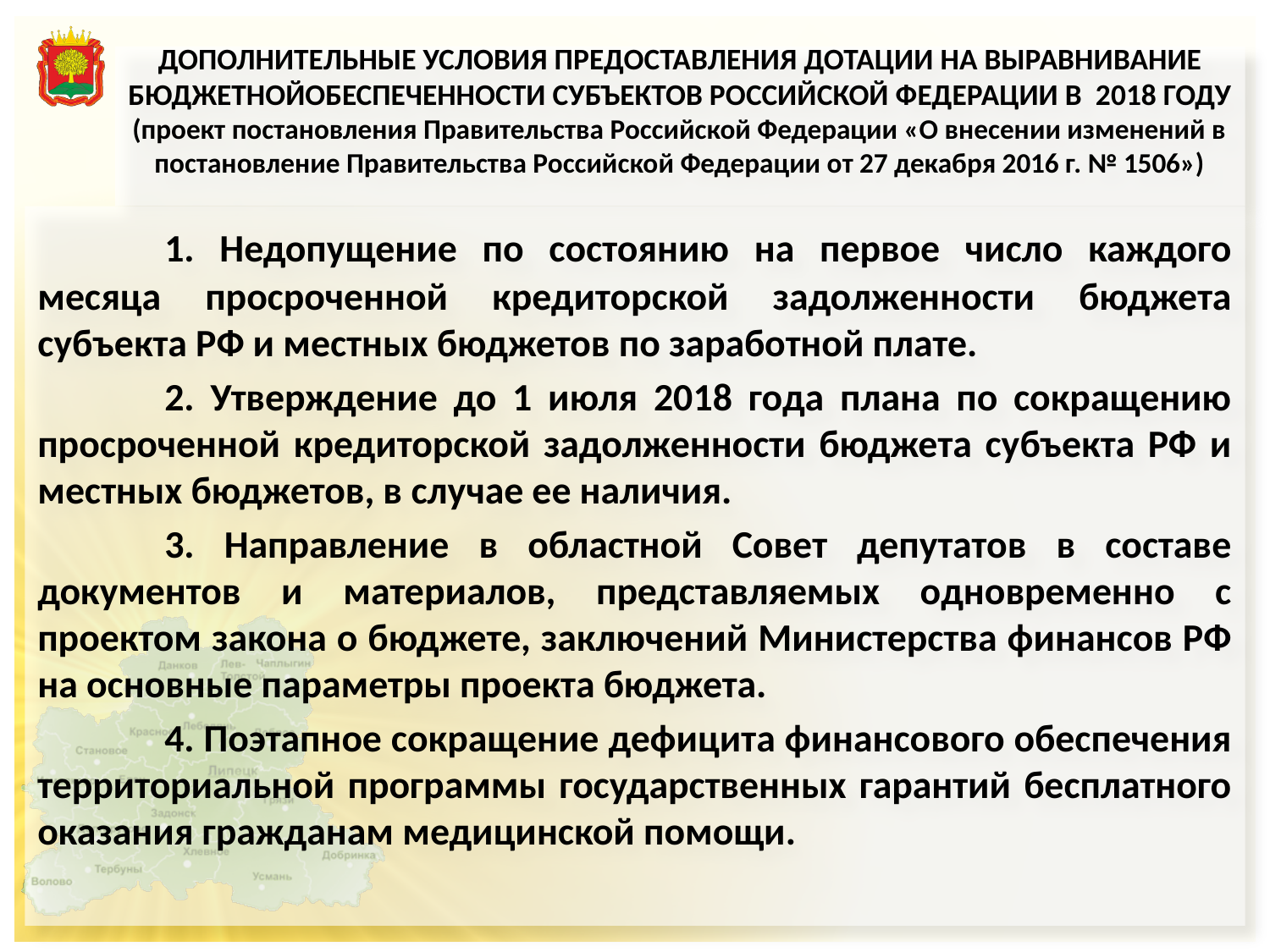

# ДОПОЛНИТЕЛЬНЫЕ УСЛОВИЯ ПРЕДОСТАВЛЕНИЯ ДОТАЦИИ НА ВЫРАВНИВАНИЕ БЮДЖЕТНОЙОБЕСПЕЧЕННОСТИ СУБЪЕКТОВ РОССИЙСКОЙ ФЕДЕРАЦИИ В  2018 ГОДУ (проект постановления Правительства Российской Федерации «О внесении изменений в постановление Правительства Российской Федерации от 27 декабря 2016 г. № 1506»)
	1. Недопущение по состоянию на первое число каждого месяца просроченной кредиторской задолженности бюджета субъекта РФ и местных бюджетов по заработной плате.
	2. Утверждение до 1 июля 2018 года плана по сокращению просроченной кредиторской задолженности бюджета субъекта РФ и местных бюджетов, в случае ее наличия.
	3. Направление в областной Совет депутатов в составе документов и материалов, представляемых одновременно с проектом закона о бюджете, заключений Министерства финансов РФ на основные параметры проекта бюджета.
	4. Поэтапное сокращение дефицита финансового обеспечения территориальной программы государственных гарантий бесплатного оказания гражданам медицинской помощи.